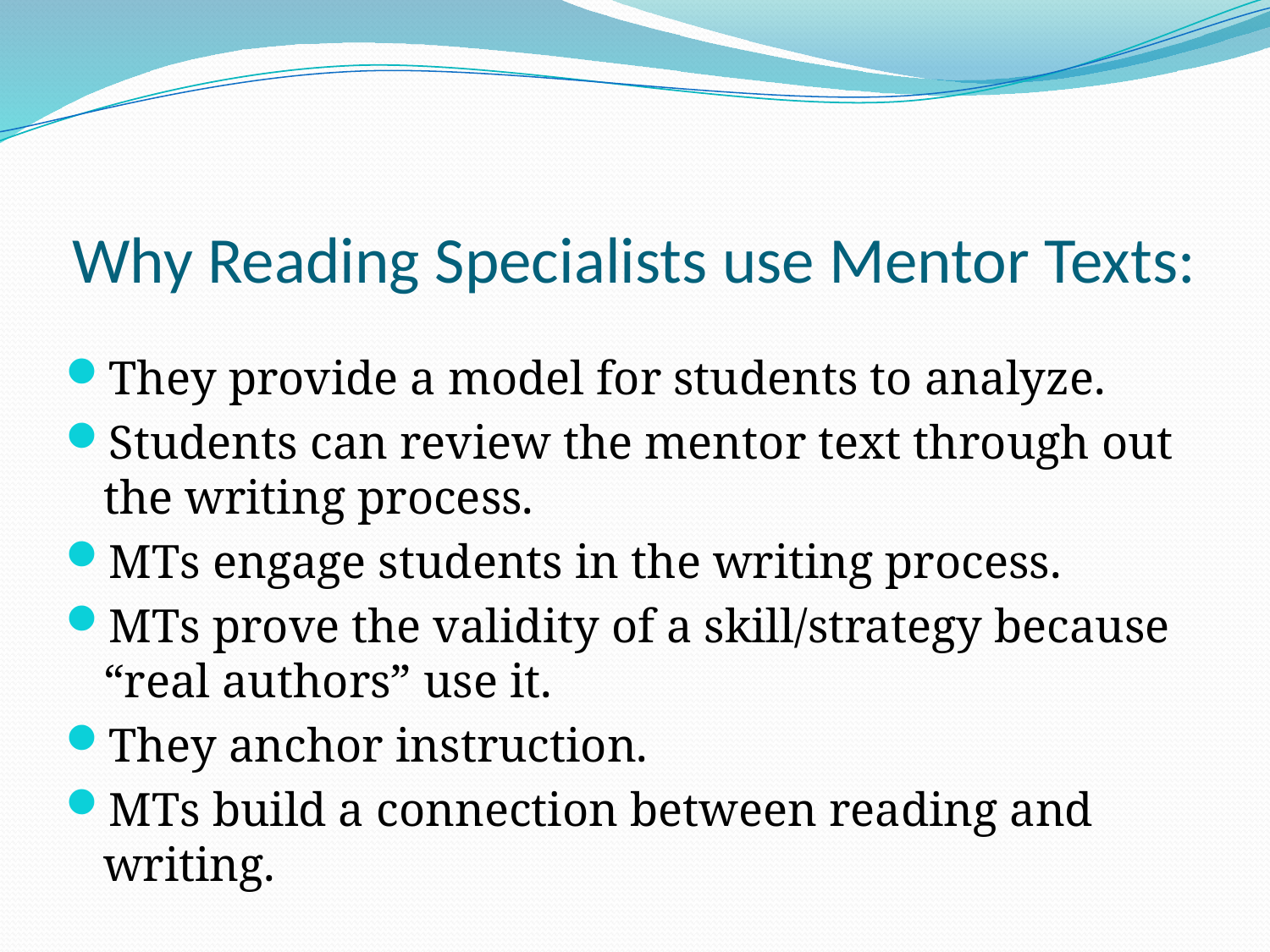

# Why Reading Specialists use Mentor Texts:
They provide a model for students to analyze.
Students can review the mentor text through out the writing process.
MTs engage students in the writing process.
MTs prove the validity of a skill/strategy because “real authors” use it.
They anchor instruction.
MTs build a connection between reading and writing.